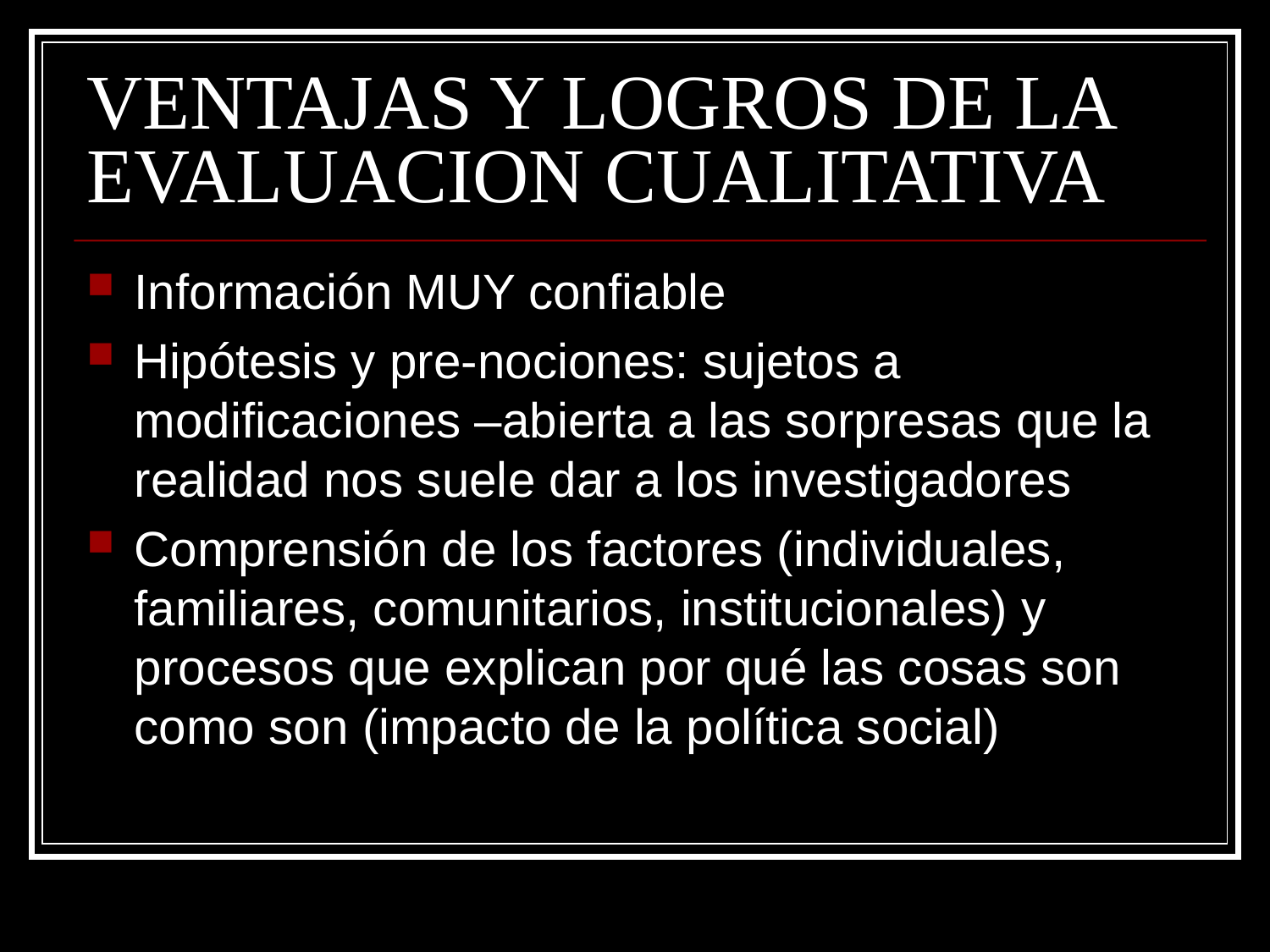

# VENTAJAS Y LOGROS DE LA EVALUACION CUALITATIVA
Información MUY confiable
Hipótesis y pre-nociones: sujetos a modificaciones –abierta a las sorpresas que la realidad nos suele dar a los investigadores
Comprensión de los factores (individuales, familiares, comunitarios, institucionales) y procesos que explican por qué las cosas son como son (impacto de la política social)